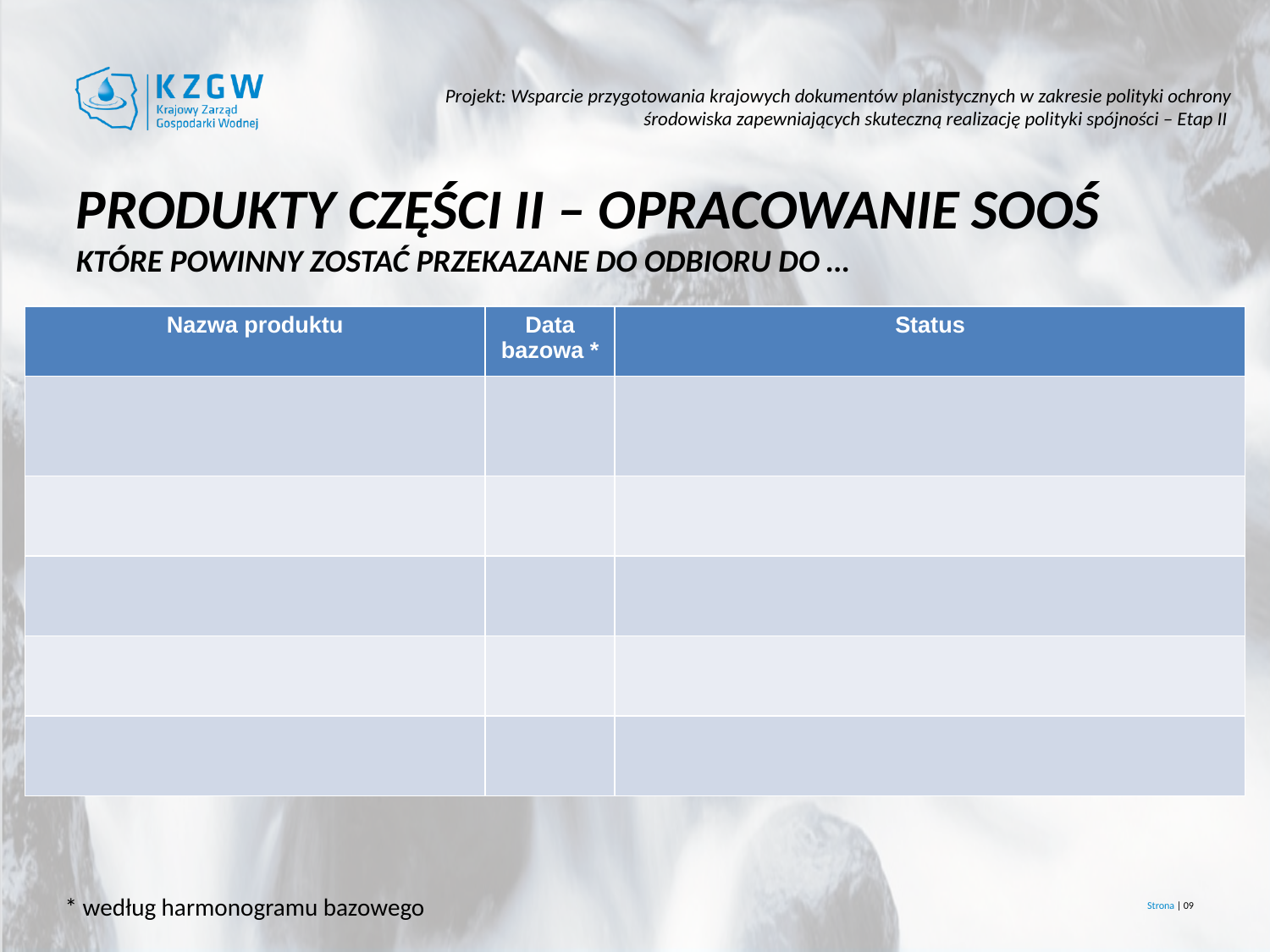

# produkty CzĘŚCI II – Opracowanie SOOŚ które powinny zostać przekazane do odbioru do …
| Nazwa produktu | Data bazowa \* | Status |
| --- | --- | --- |
|  |  |  |
|  |  |  |
|  |  |  |
|  |  |  |
|  |  |  |
Strona | 09
* według harmonogramu bazowego